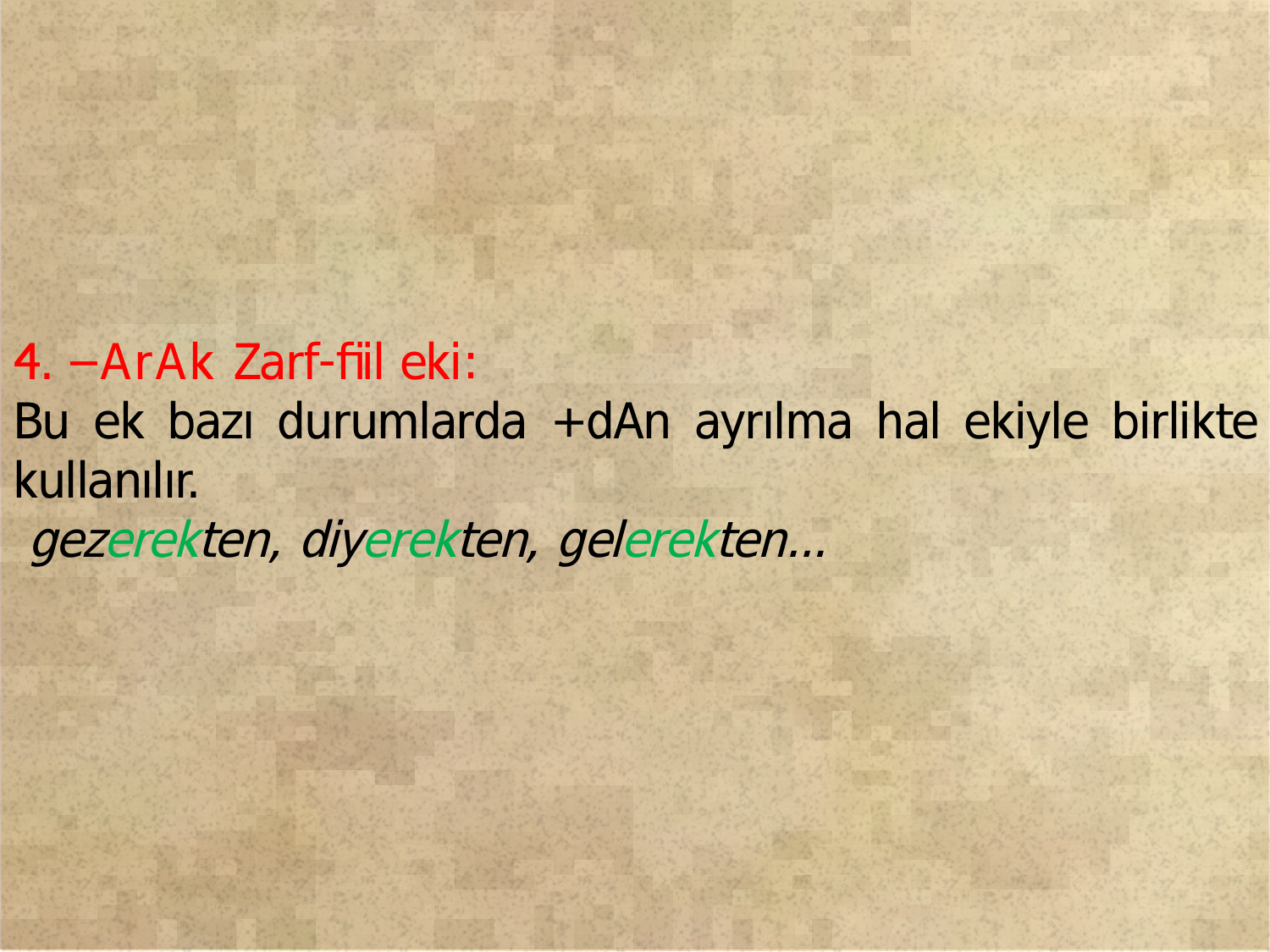

4. –ArAk Zarf-fiil eki:
Bu ek bazı durumlarda +dAn ayrılma hal ekiyle birlikte kullanılır.
 gezerekten, diyerekten, gelerekten…